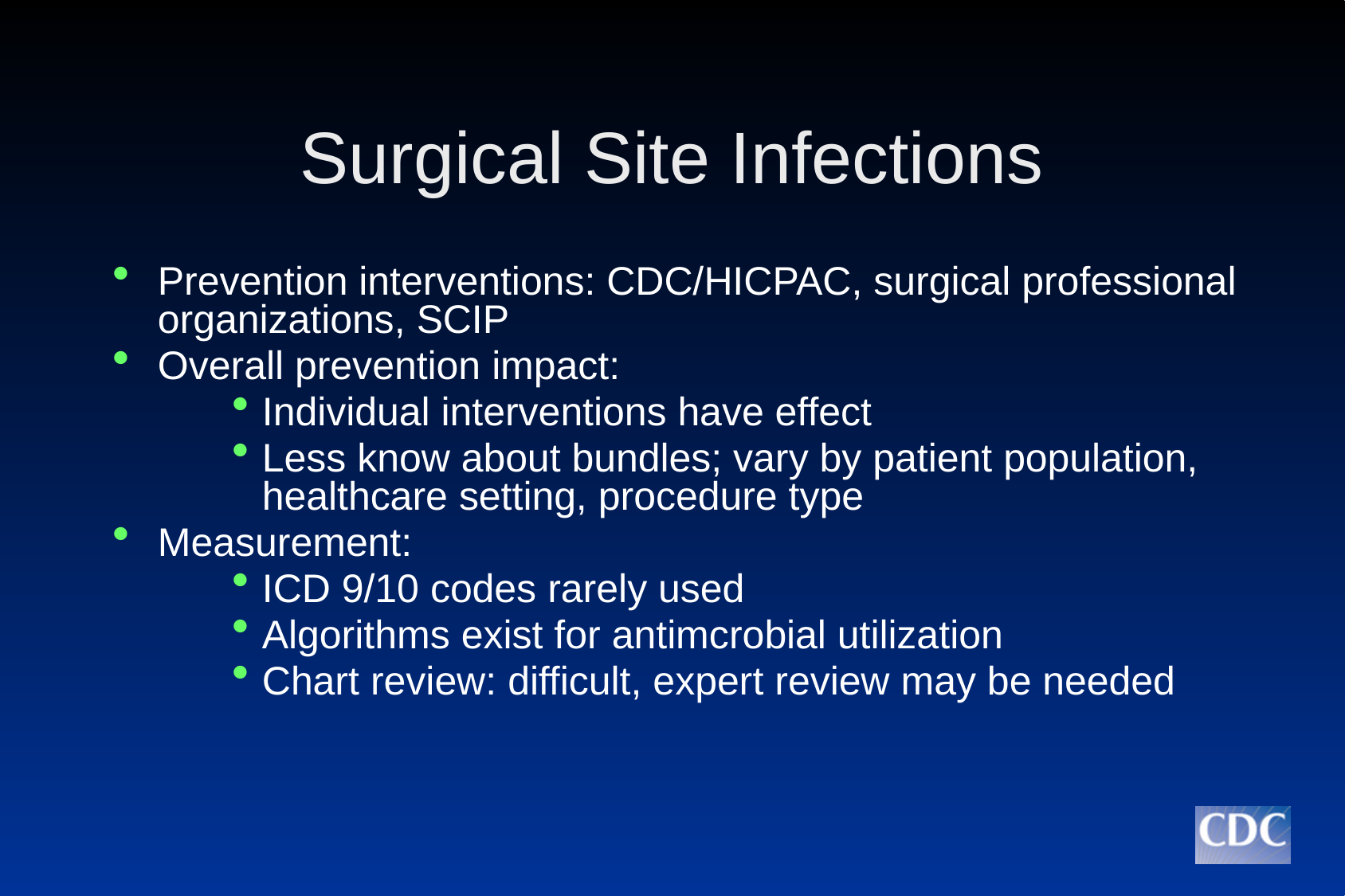

# Surgical Site Infections
Prevention interventions: CDC/HICPAC, surgical professional organizations, SCIP
Overall prevention impact:
Individual interventions have effect
Less know about bundles; vary by patient population, healthcare setting, procedure type
Measurement:
ICD 9/10 codes rarely used
Algorithms exist for antimcrobial utilization
Chart review: difficult, expert review may be needed